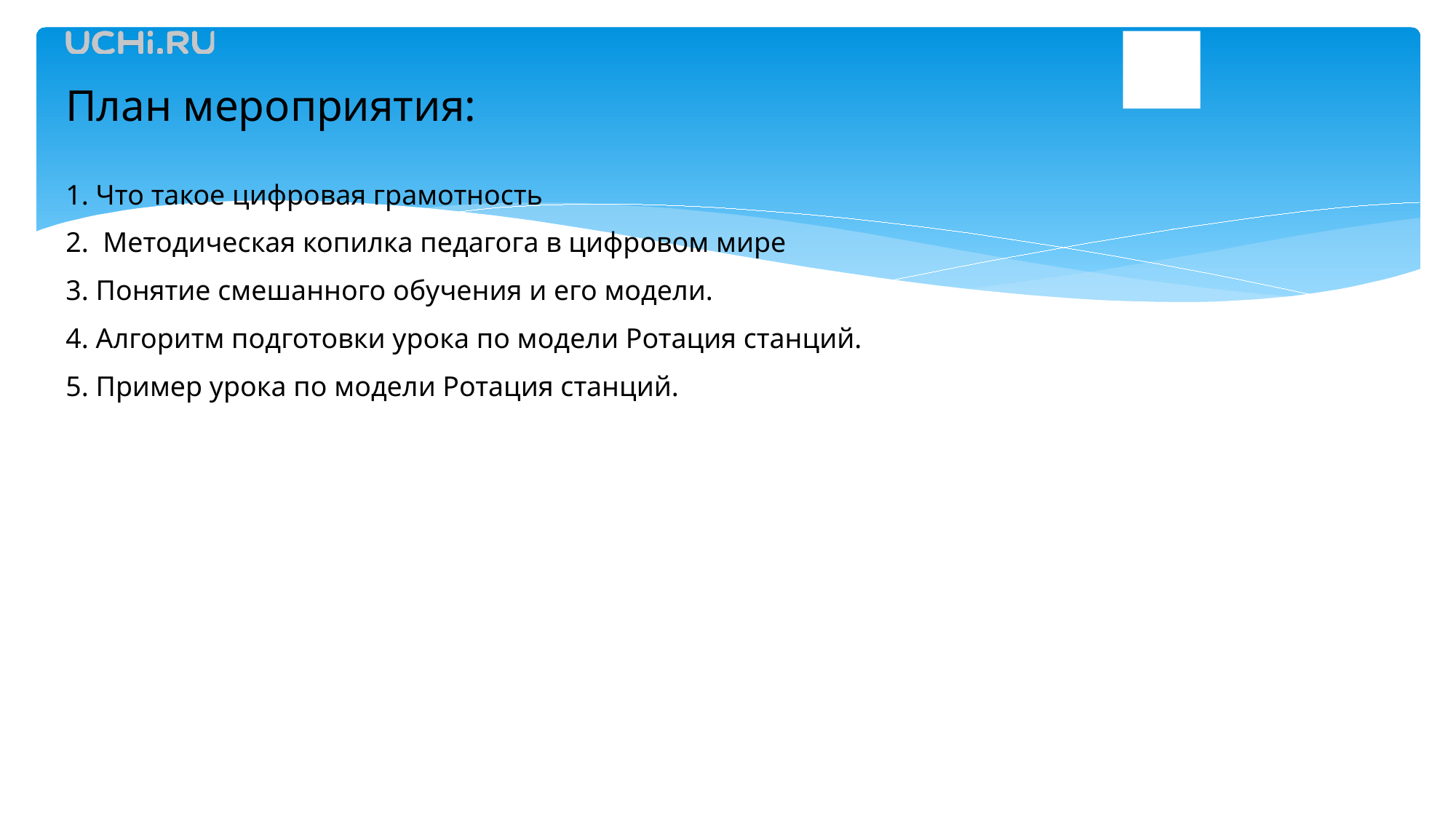

# План мероприятия:
1. Что такое цифровая грамотность
2.  Методическая копилка педагога в цифровом мире
3. Понятие смешанного обучения и его модели.
4. Алгоритм подготовки урока по модели Ротация станций.
5. Пример урока по модели Ротация станций.